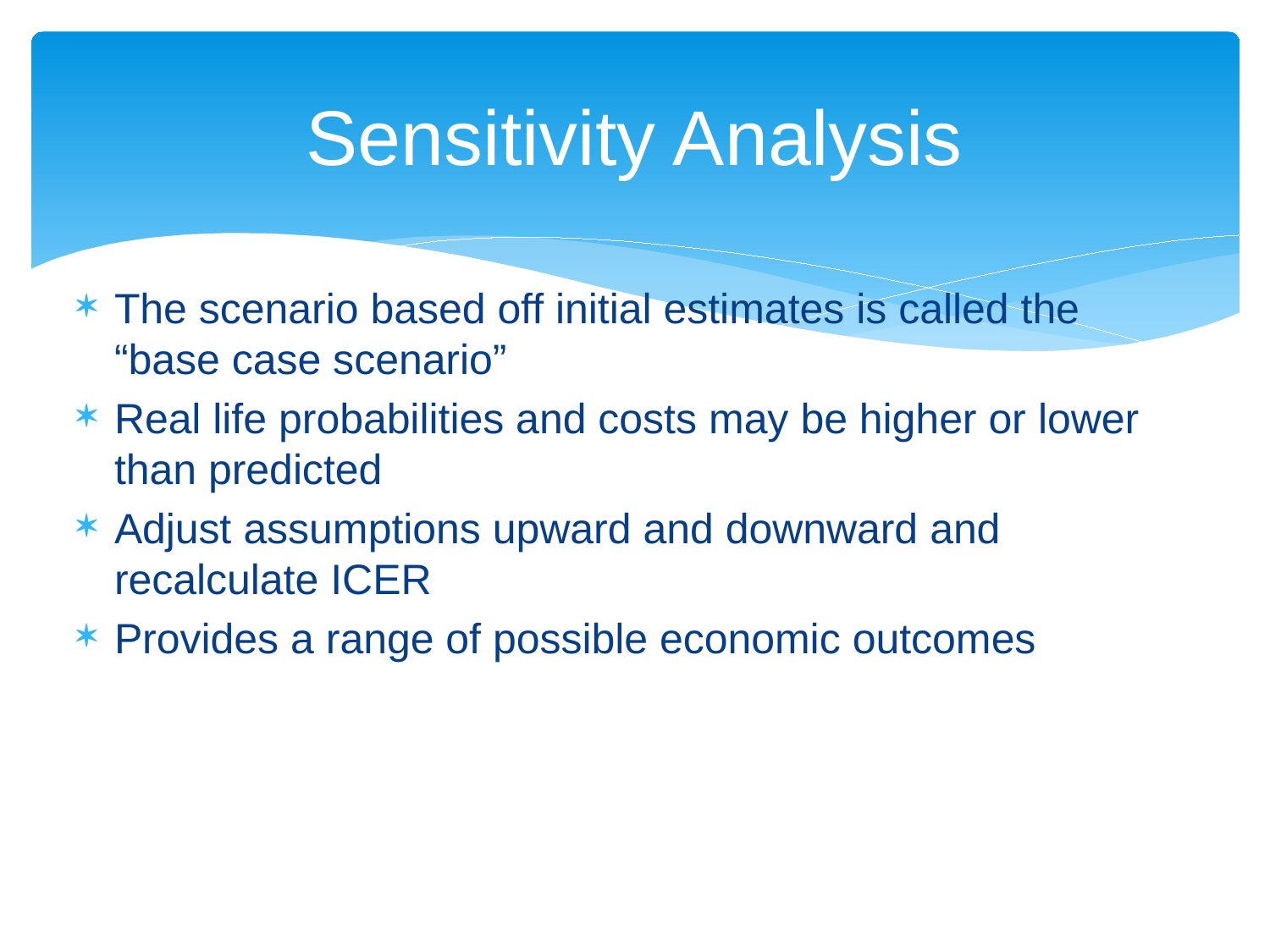

# Sensitivity Analysis
The scenario based off initial estimates is called the “base case scenario”
Real life probabilities and costs may be higher or lower than predicted
Adjust assumptions upward and downward and recalculate ICER
Provides a range of possible economic outcomes